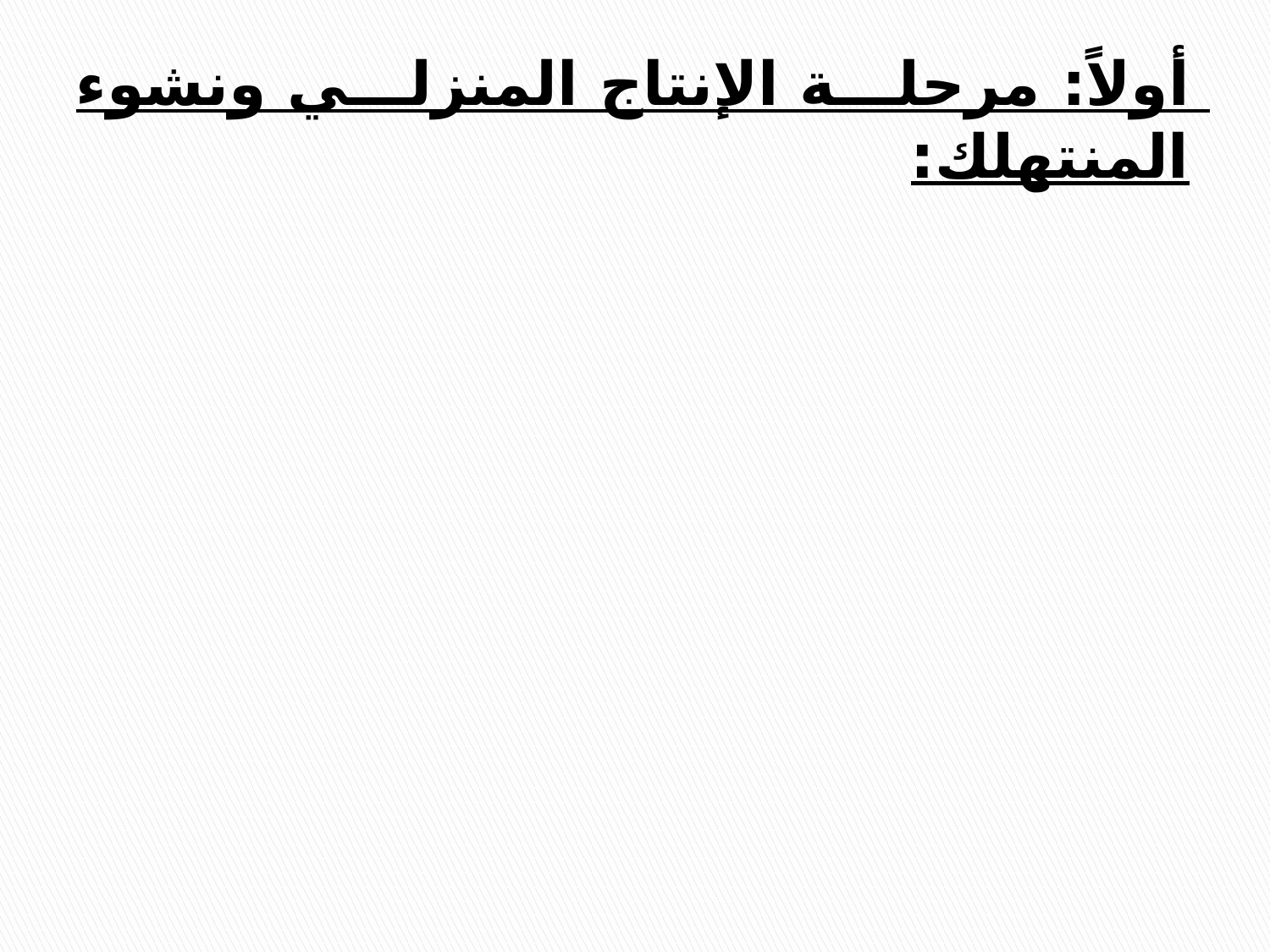

# أولاً: مرحلة الإنتاج المنزلي ونشوء المنتهلك: